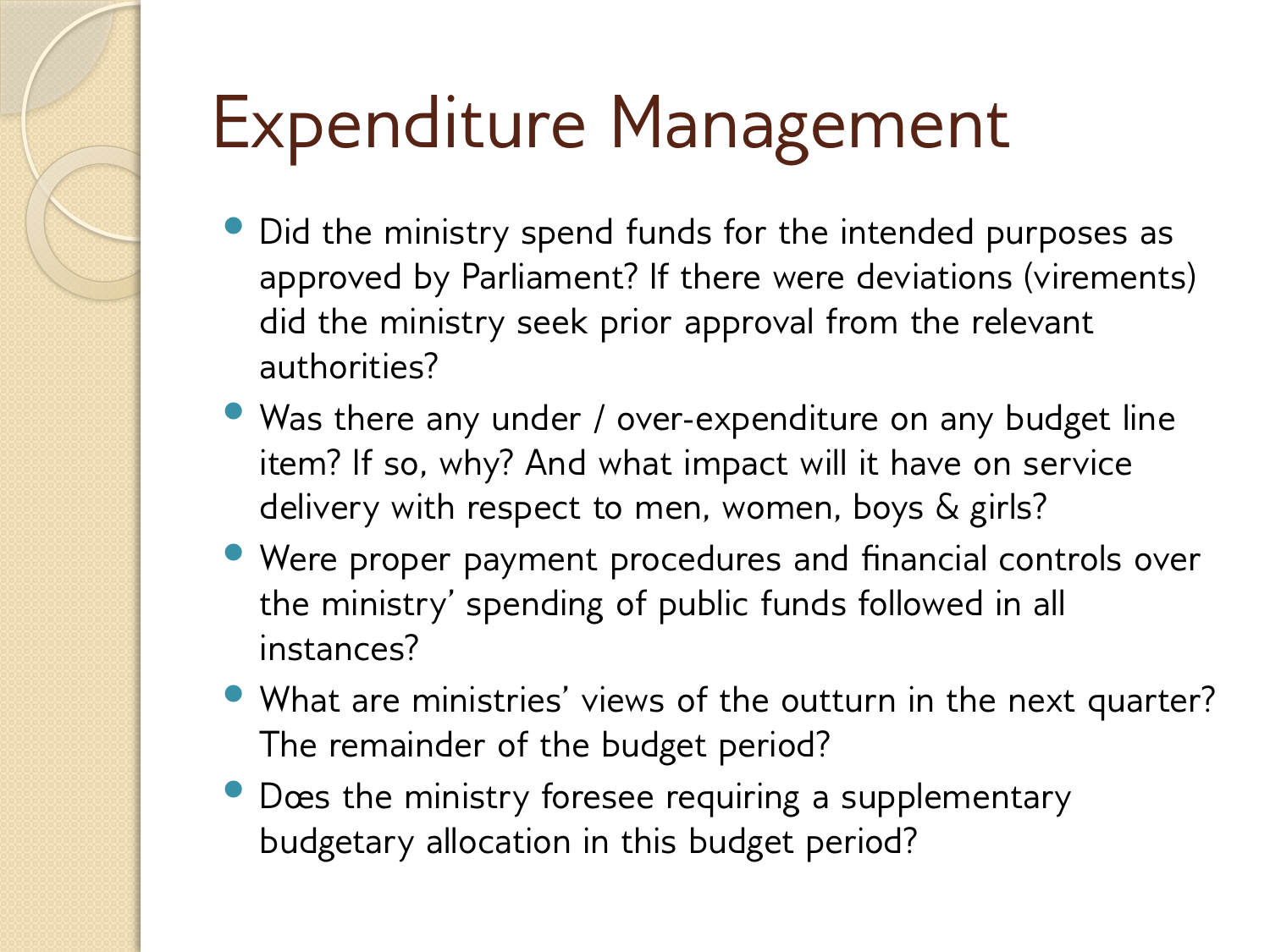

# Expenditure Management
Did the ministry spend funds for the intended purposes as approved by Parliament? If there were deviations (virements) did the ministry seek prior approval from the relevant authorities?
Was there any under / over-expenditure on any budget line item? If so, why? And what impact will it have on service delivery with respect to men, women, boys & girls?
Were proper payment procedures and financial controls over the ministry’ spending of public funds followed in all instances?
What are ministries’ views of the outturn in the next quarter? The remainder of the budget period?
Does the ministry foresee requiring a supplementary budgetary allocation in this budget period?